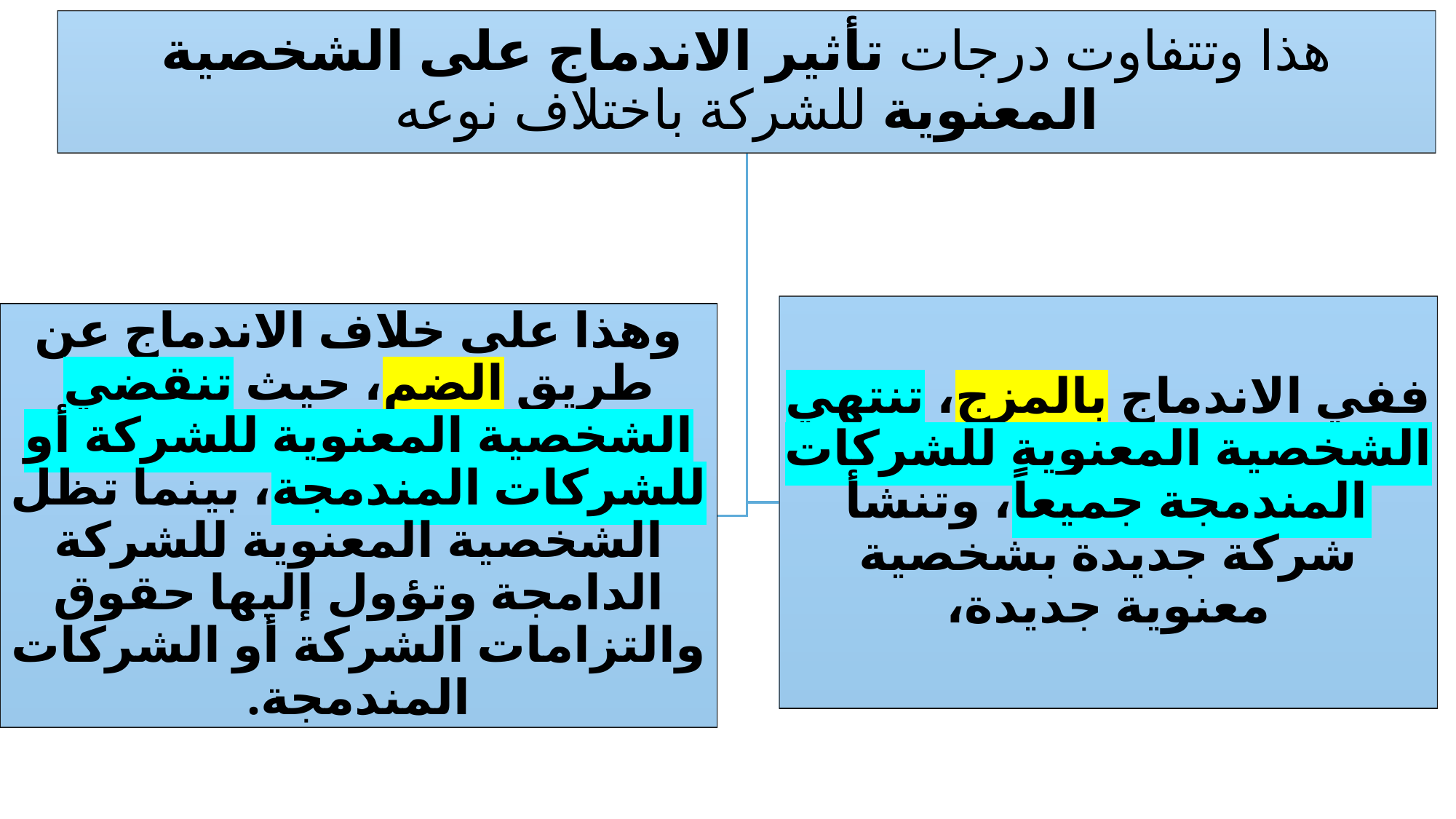

هذا وتتفاوت درجات تأثير الاندماج على الشخصية المعنوية للشركة باختلاف نوعه
وهذا على خلاف الاندماج عن طريق الضم، حيث تنقضي الشخصية المعنوية للشركة أو للشركات المندمجة، بينما تظل الشخصية المعنوية للشركة الدامجة وتؤول إليها حقوق والتزامات الشركة أو الشركات المندمجة.
ففي الاندماج بالمزج، تنتهي الشخصية المعنوية للشركات المندمجة جميعاً، وتنشأ شركة جديدة بشخصية معنوية جديدة،